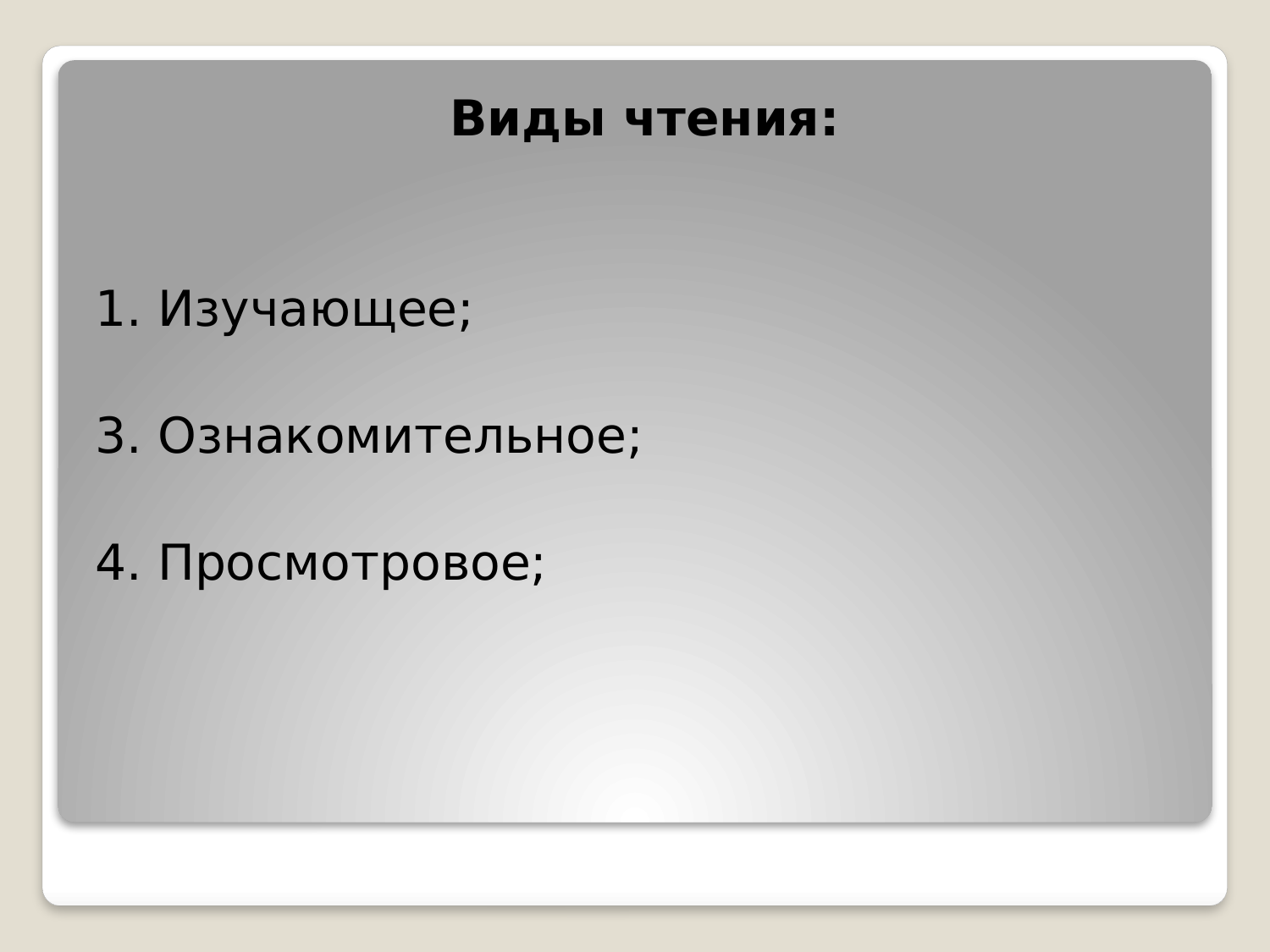

Виды чтения:

1. Изучающее;

3. Ознакомительное;

4. Просмотровое;